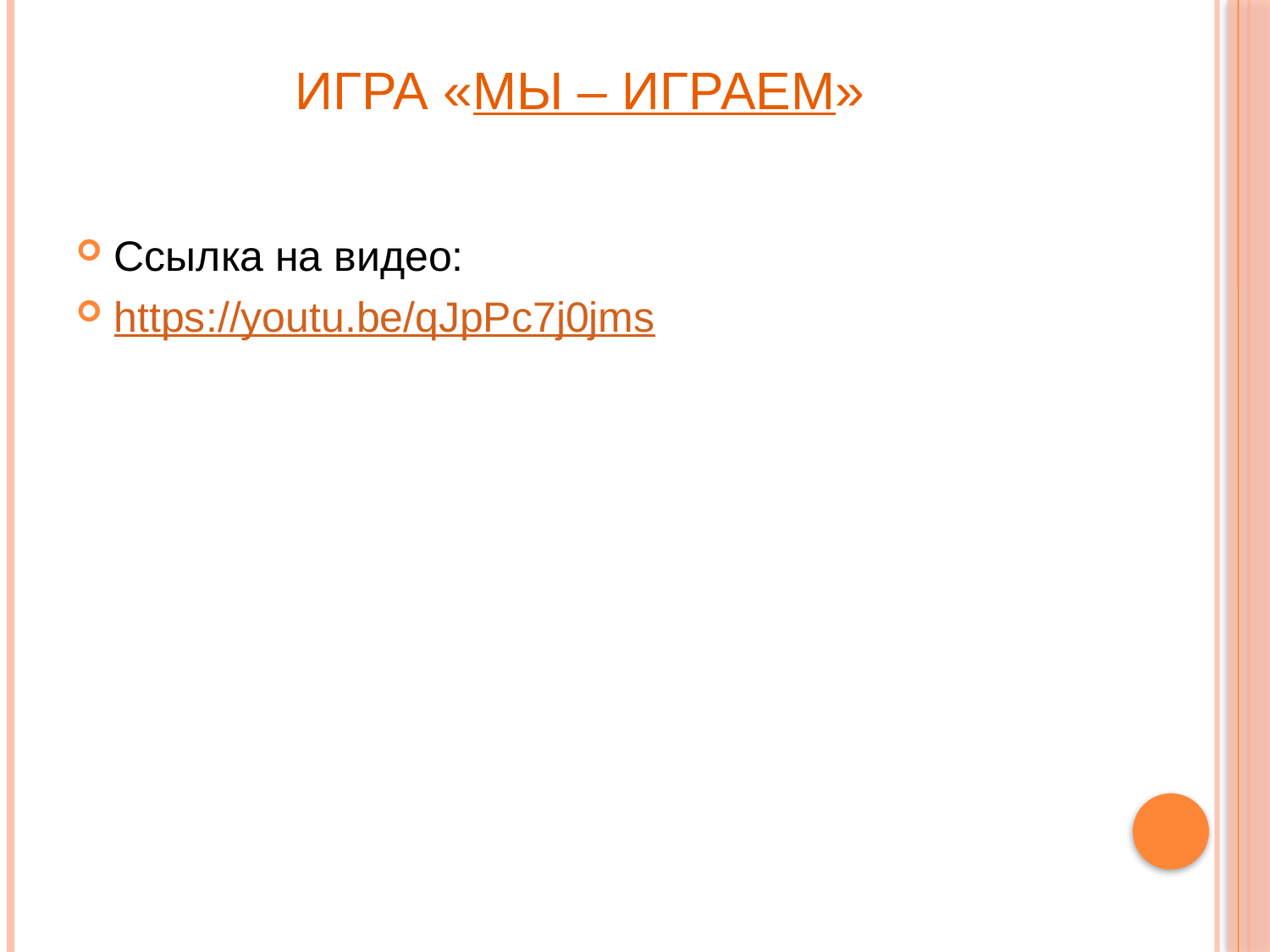

# игра «Мы – играем»
Ссылка на видео:
https://youtu.be/qJpPc7j0jms